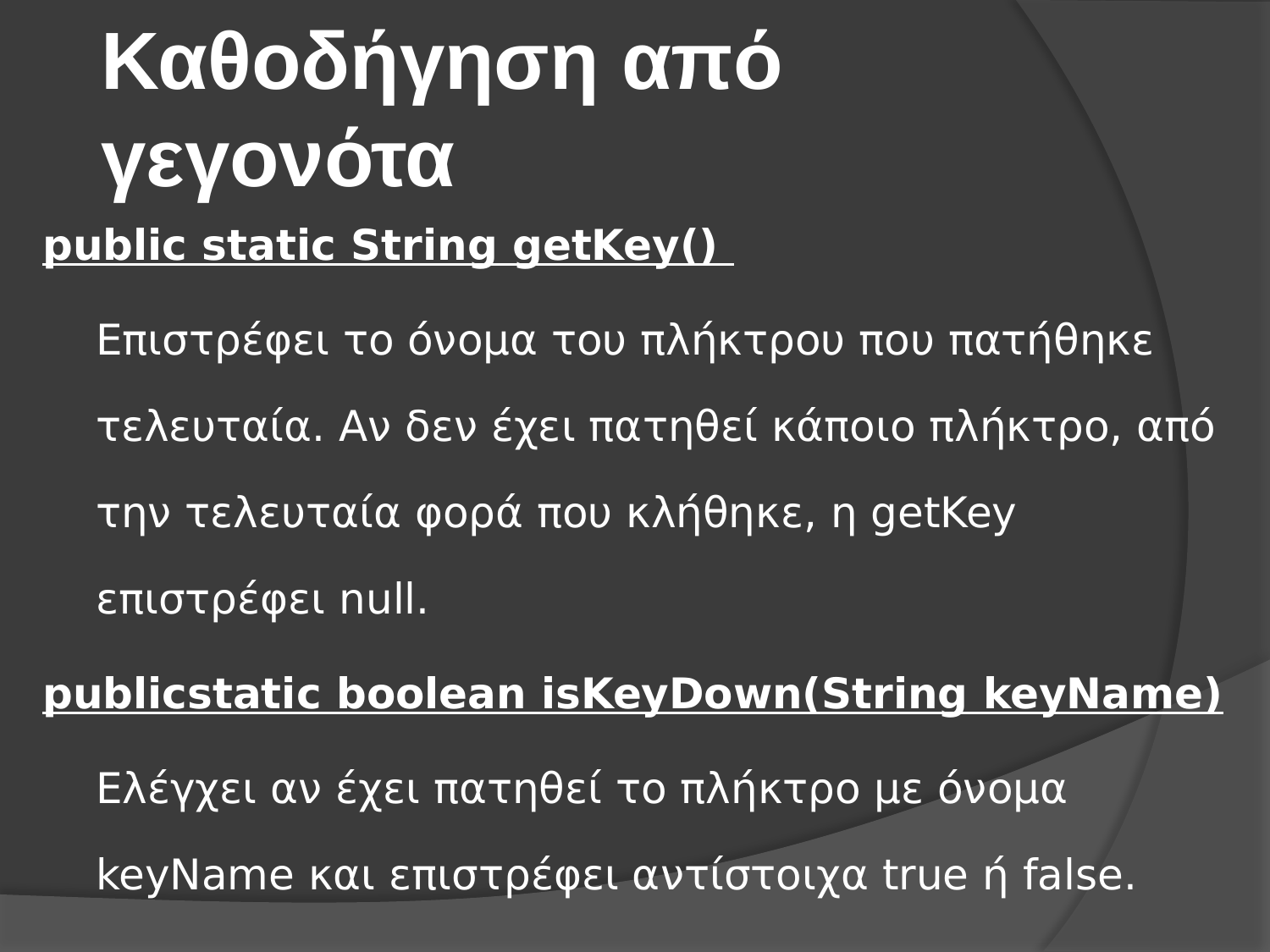

# Καθοδήγηση από γεγονότα
public static String getKey()
	Επιστρέφει το όνομα του πλήκτρου που πατήθηκε τελευταία. Αν δεν έχει πατηθεί κάποιο πλήκτρο, από την τελευταία φορά που κλήθηκε, η getKey επιστρέφει null.
publicstatic boolean isKeyDown(String keyName)
	Ελέγχει αν έχει πατηθεί το πλήκτρο με όνομα keyName και επιστρέφει αντίστοιχα true ή false.